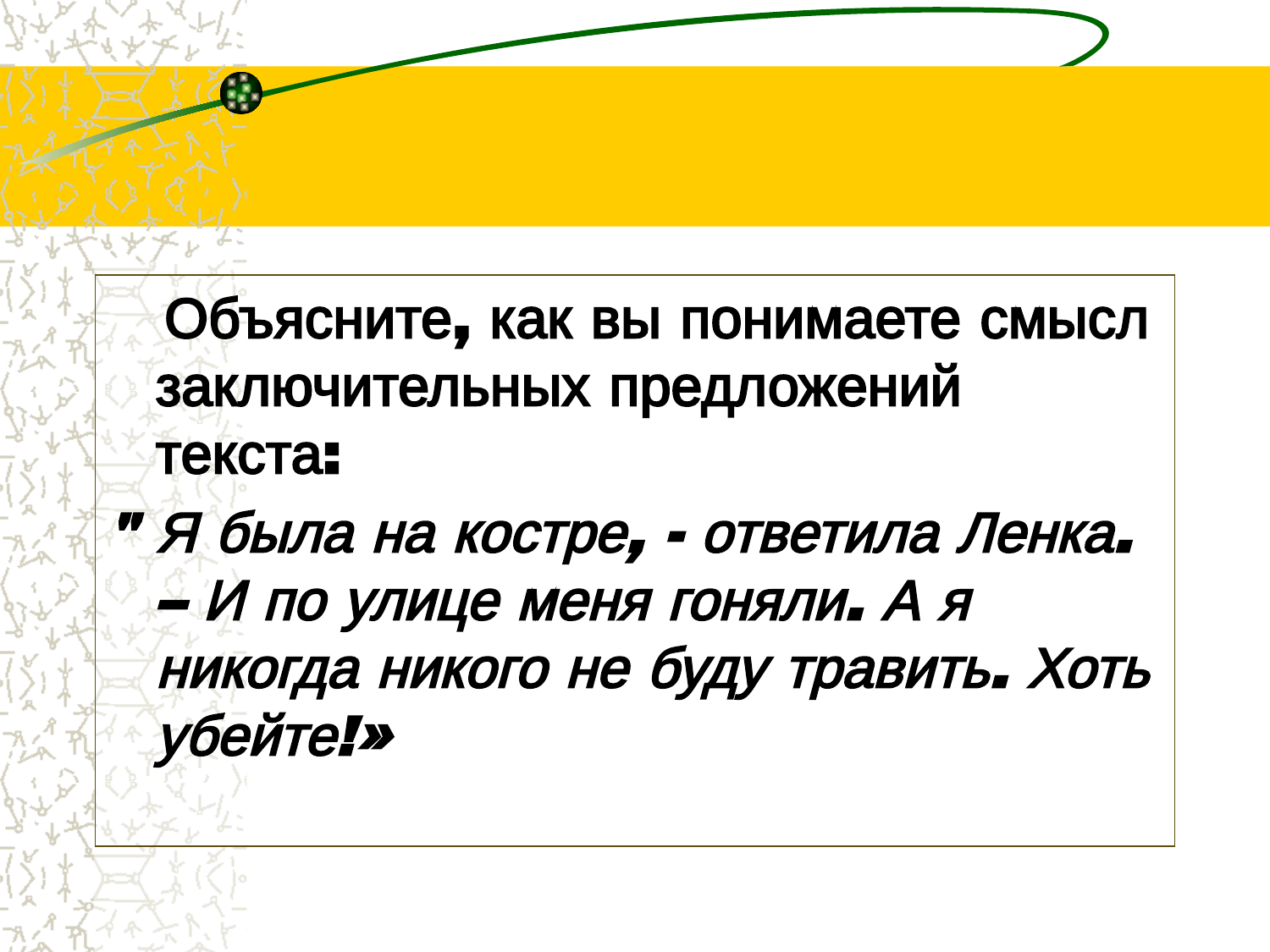

#
   Объясните, как вы понимаете смысл заключительных предложений текста:
" Я была на костре, - ответила Ленка. – И по улице меня гоняли. А я никогда никого не буду травить. Хоть убейте!»